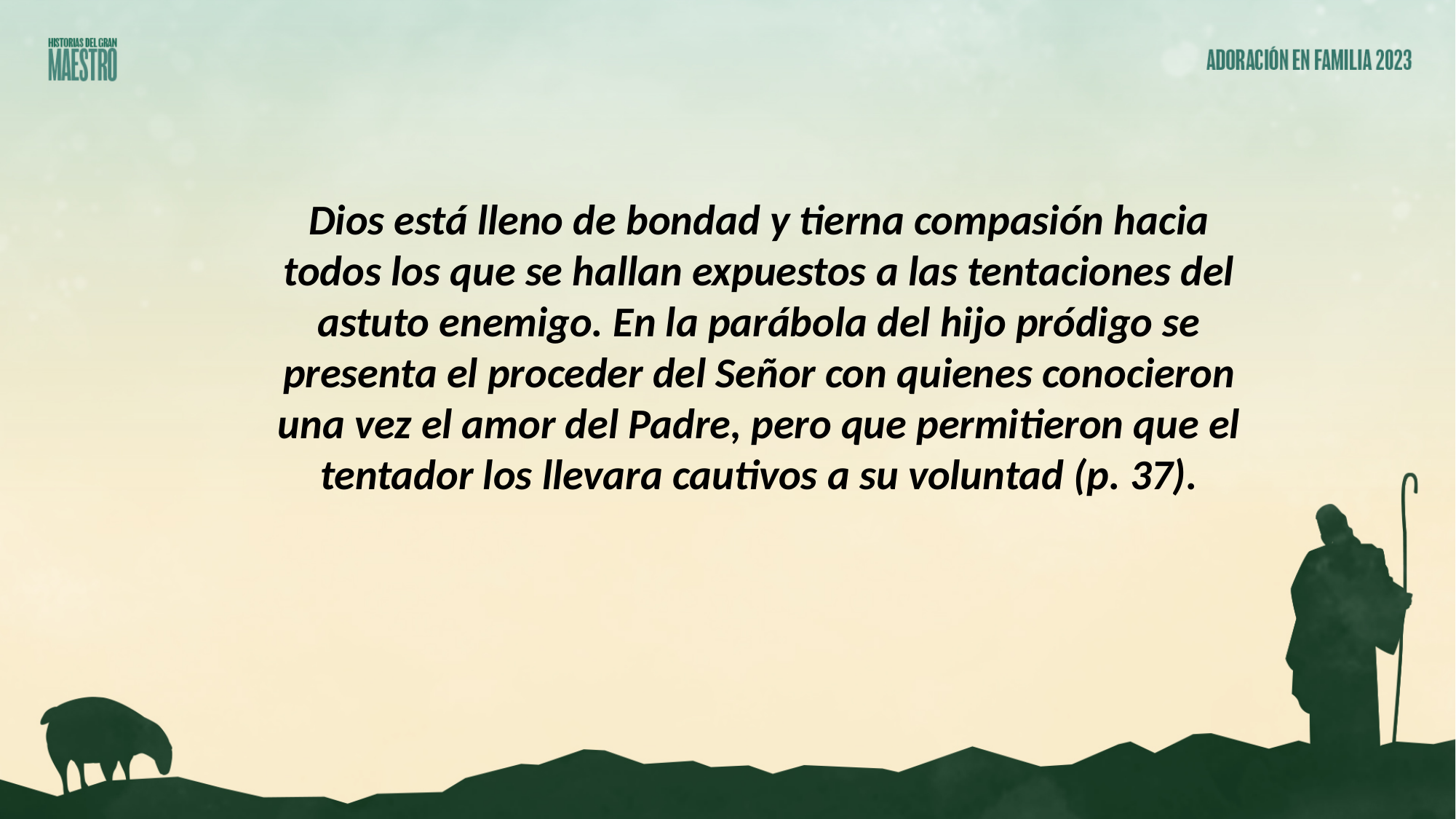

Dios está lleno de bondad y tierna compasión hacia todos los que se hallan expuestos a las tentaciones del astuto enemigo. En la parábola del hijo pródigo se presenta el proceder del Señor con quienes conocieron una vez el amor del Padre, pero que permitieron que el tentador los llevara cautivos a su voluntad (p. 37).